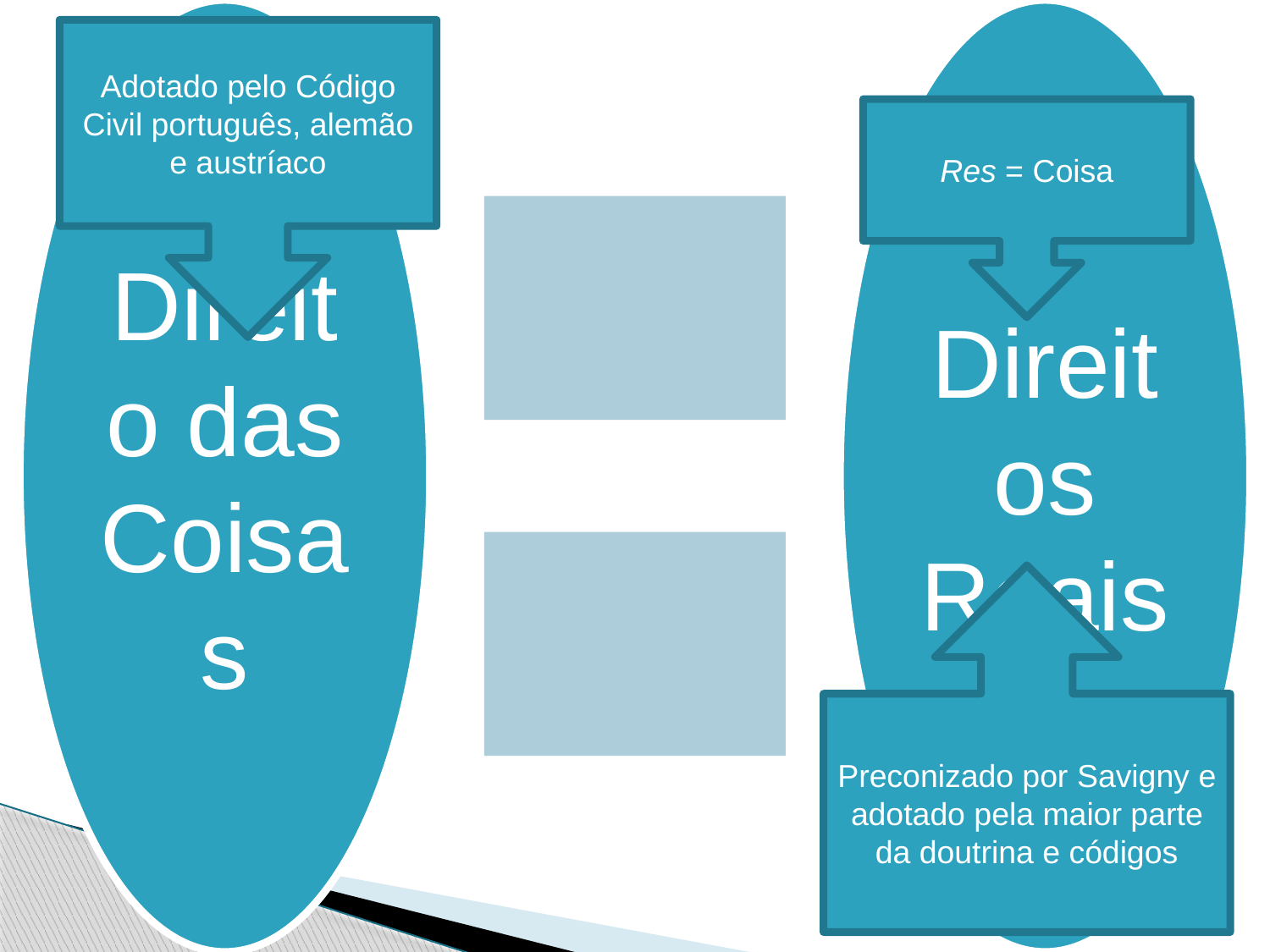

Direito das Coisas
Direitos Reais
Adotado pelo Código Civil português, alemão e austríaco
Res = Coisa
Preconizado por Savigny e adotado pela maior parte da doutrina e códigos